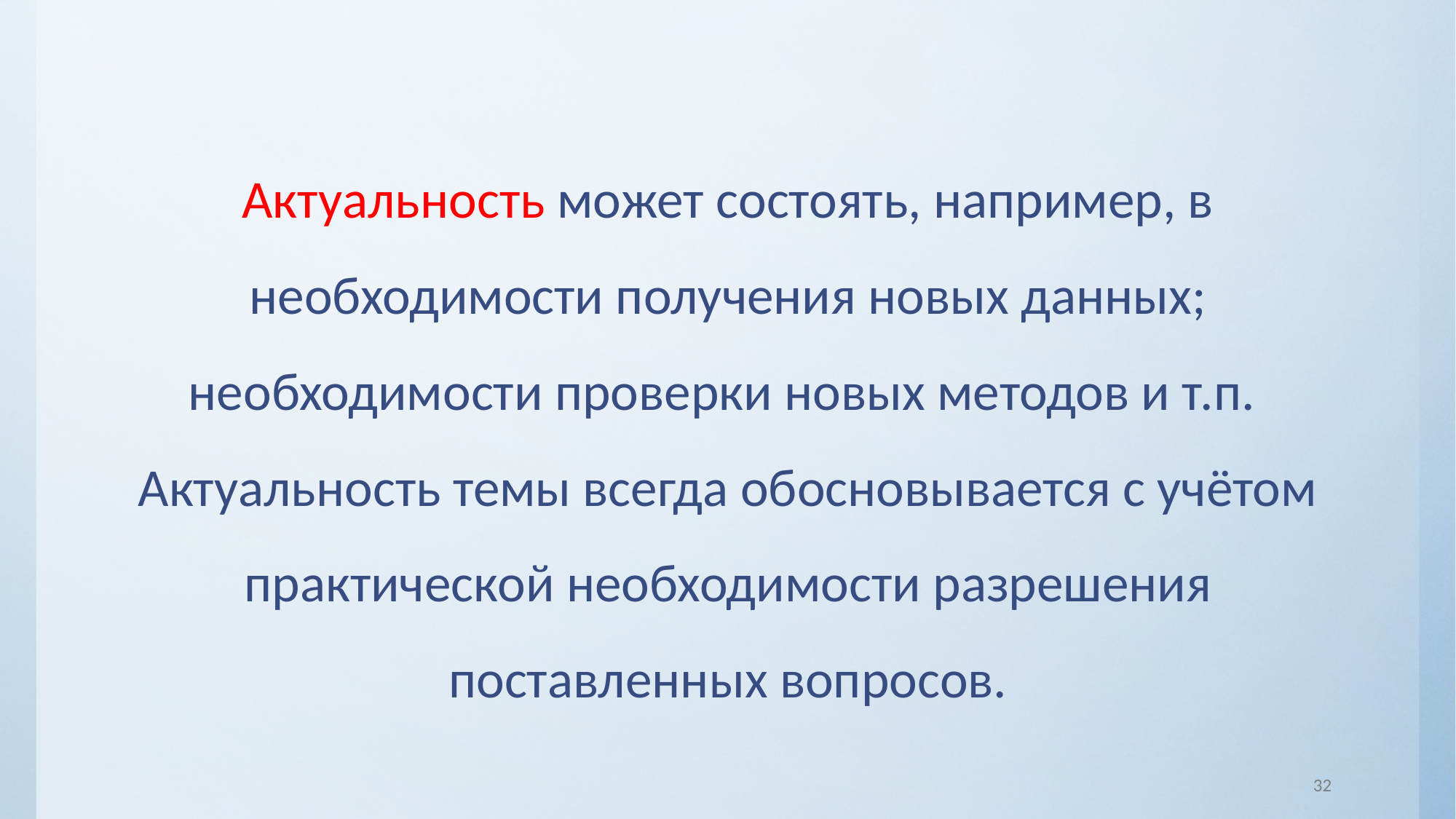

Актуальность может состоять, например, в необходимости получения новых данных; необходимости проверки новых методов и т.п.
Актуальность темы всегда обосновывается с учётом практической необходимости разрешения поставленных вопросов.

32